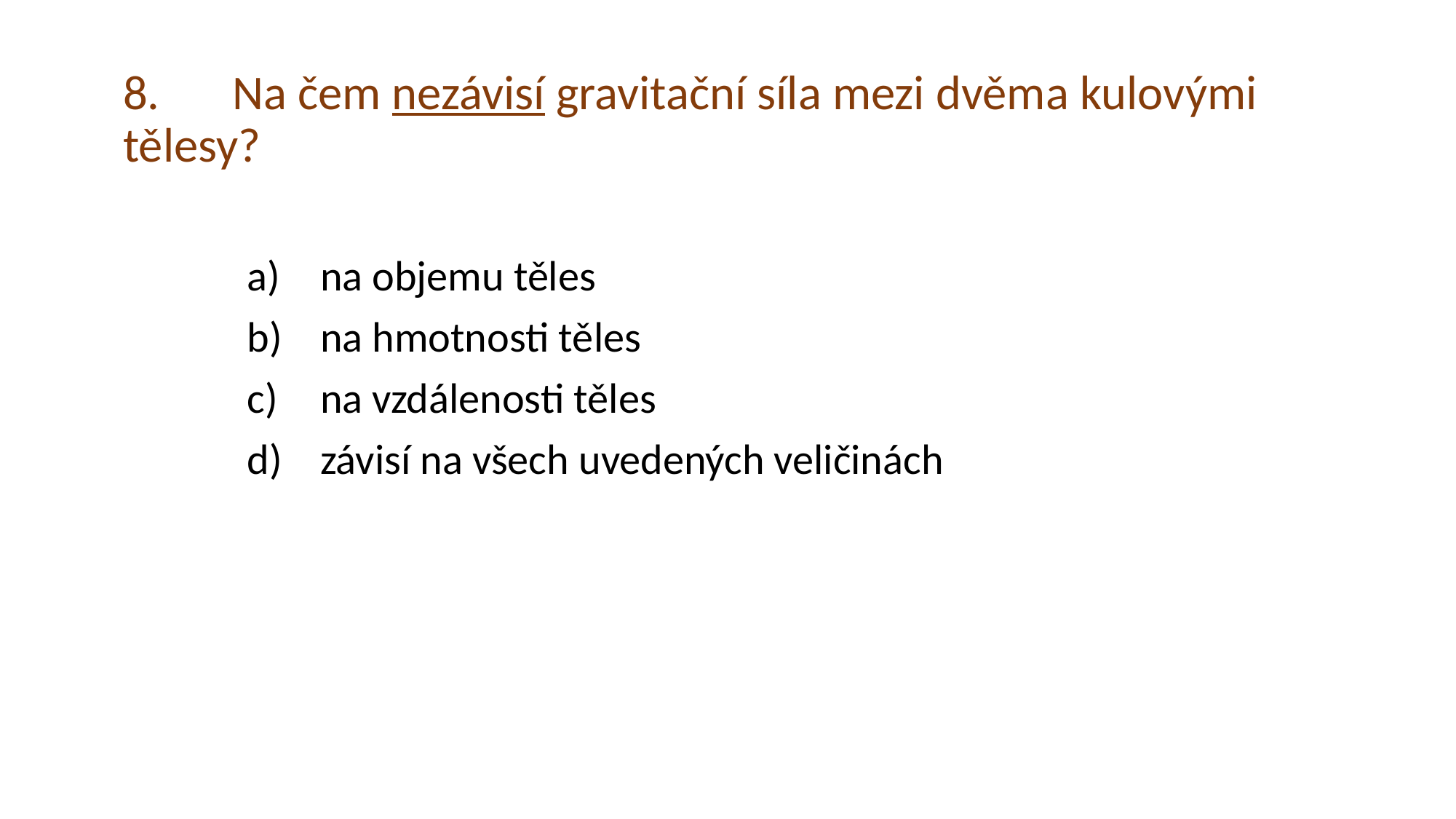

# 8. 	Na čem nezávisí gravitační síla mezi dvěma kulovými 	tělesy?
na objemu těles
na hmotnosti těles
na vzdálenosti těles
závisí na všech uvedených veličinách